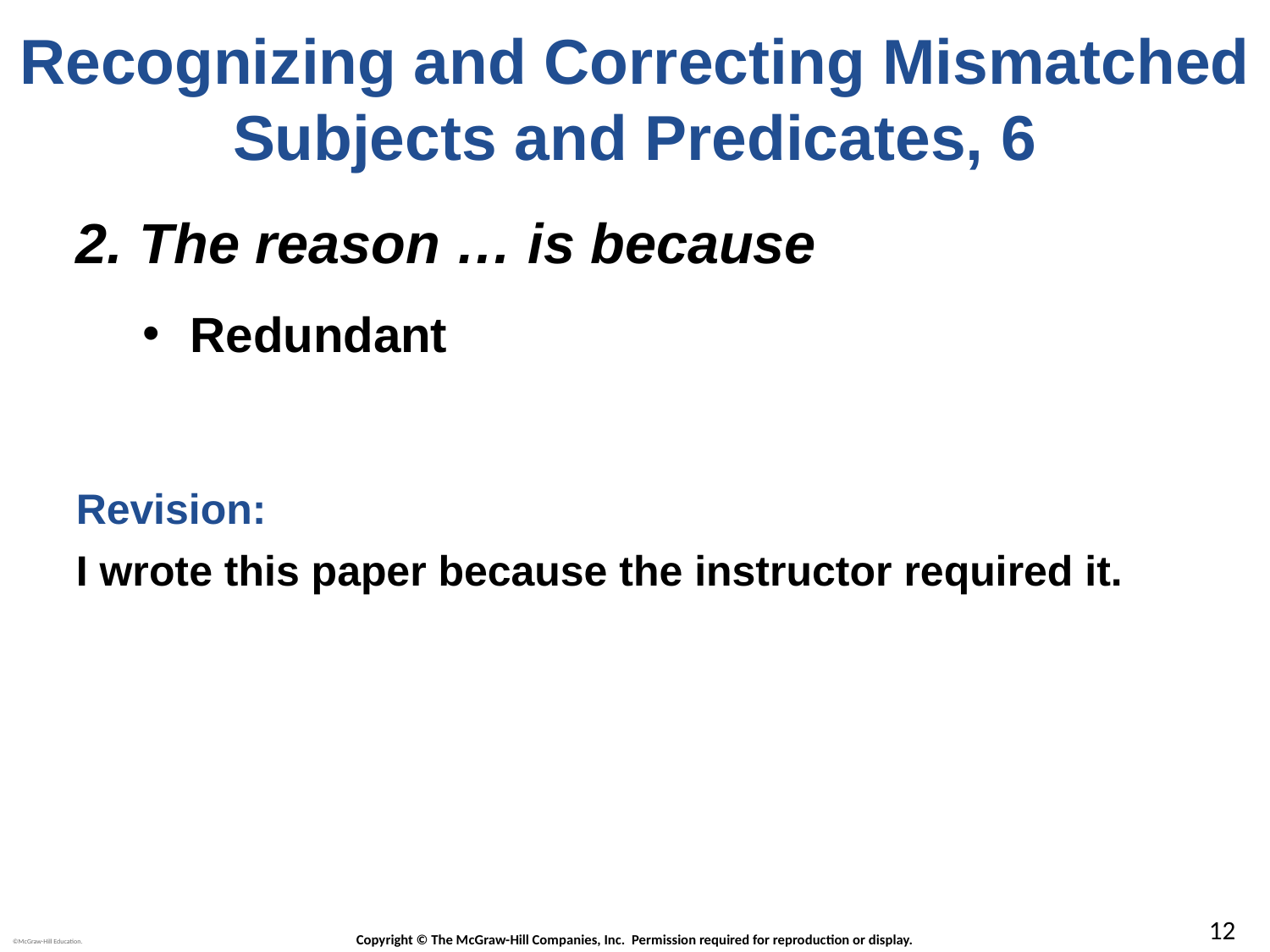

# Recognizing and Correcting Mismatched Subjects and Predicates, 6
The reason … is because
Redundant
Revision:
I wrote this paper because the instructor required it.